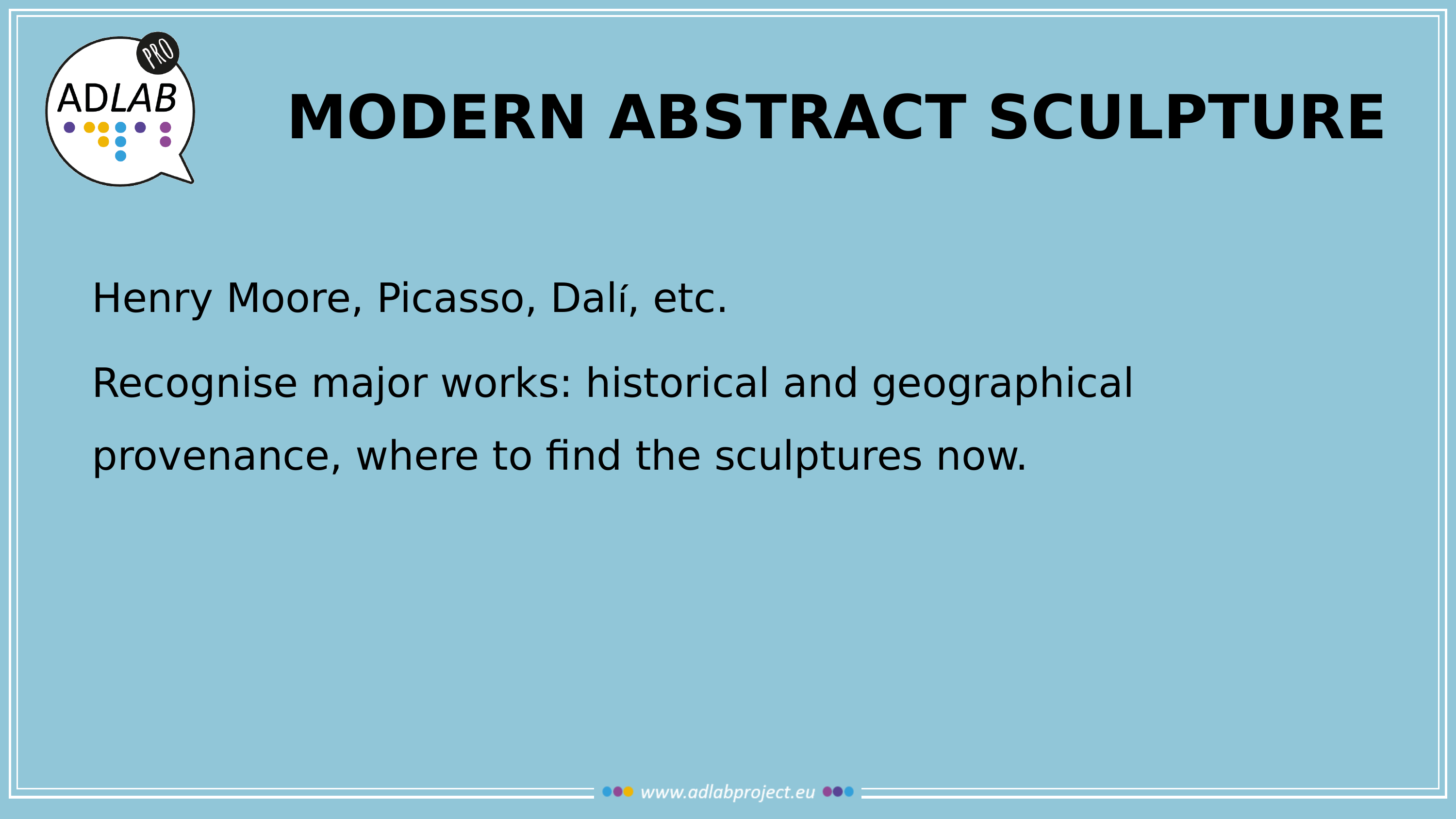

# modern abstract sculpture
Henry Moore, Picasso, Dalí, etc.
Recognise major works: historical and geographical provenance, where to find the sculptures now.